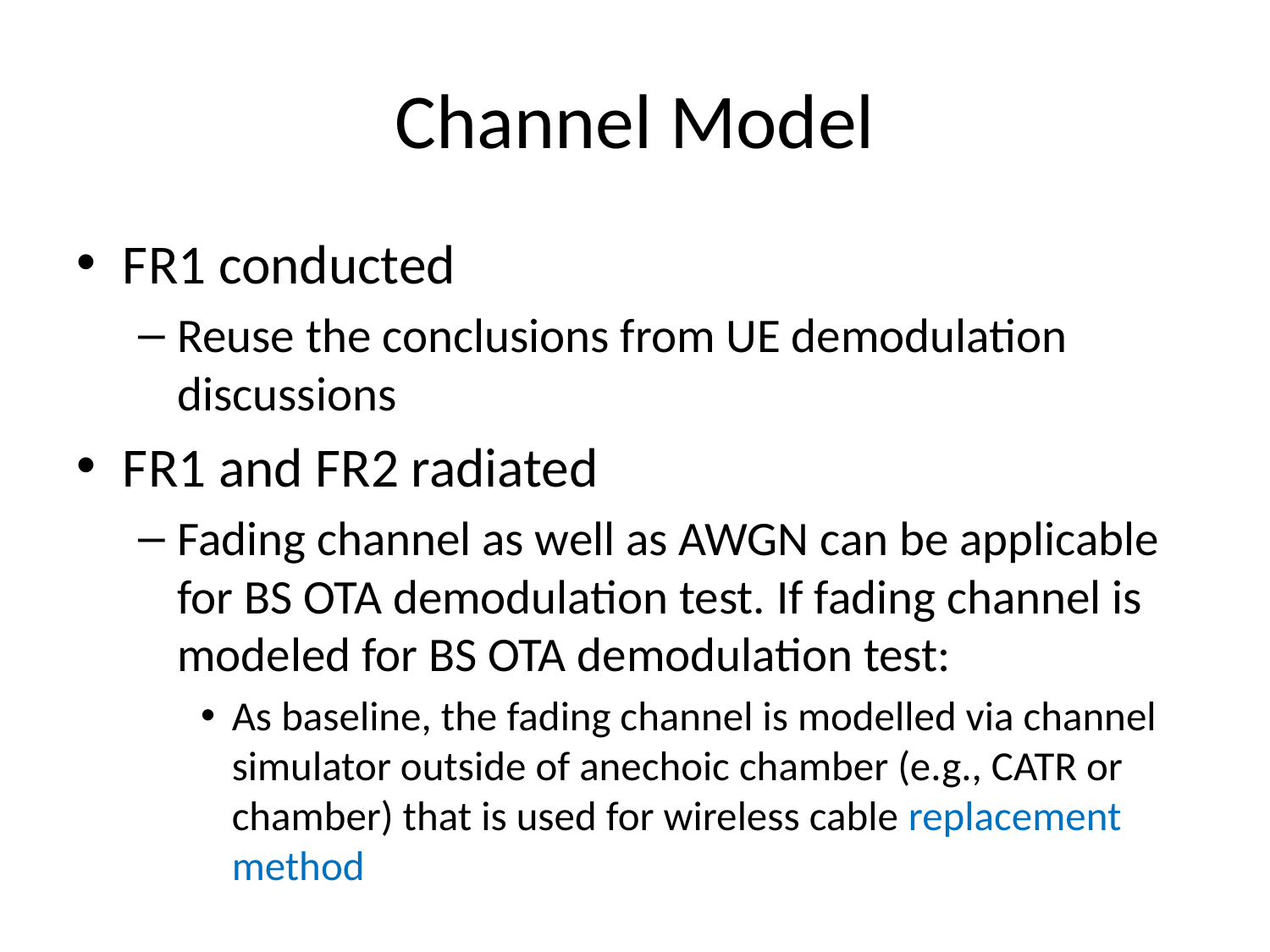

# Channel Model
FR1 conducted
Reuse the conclusions from UE demodulation discussions
FR1 and FR2 radiated
Fading channel as well as AWGN can be applicable for BS OTA demodulation test. If fading channel is modeled for BS OTA demodulation test:
As baseline, the fading channel is modelled via channel simulator outside of anechoic chamber (e.g., CATR or chamber) that is used for wireless cable replacement method